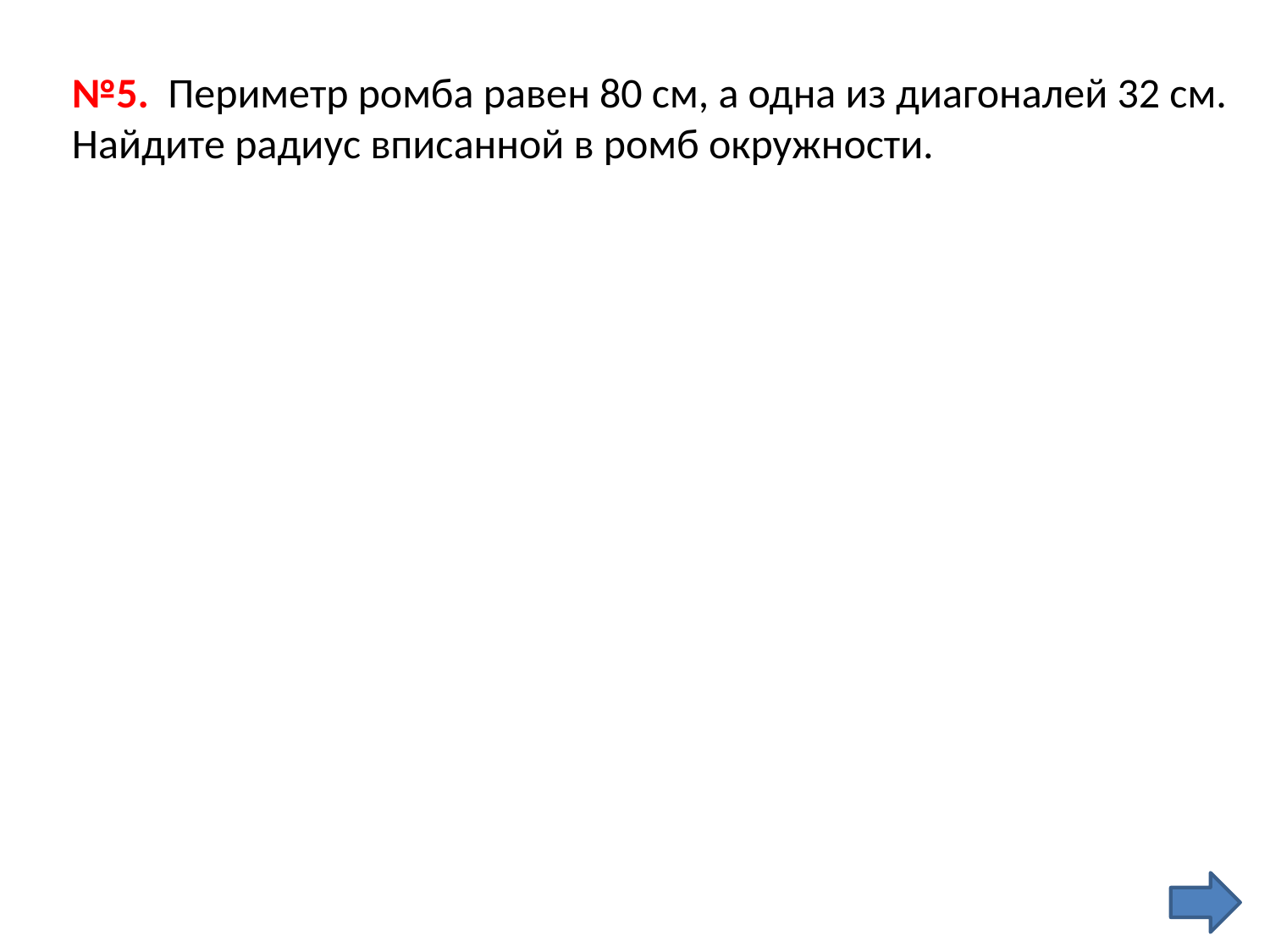

№5.  Периметр ромба равен 80 см, а одна из диагоналей 32 см. Найдите радиус вписанной в ромб окружности.